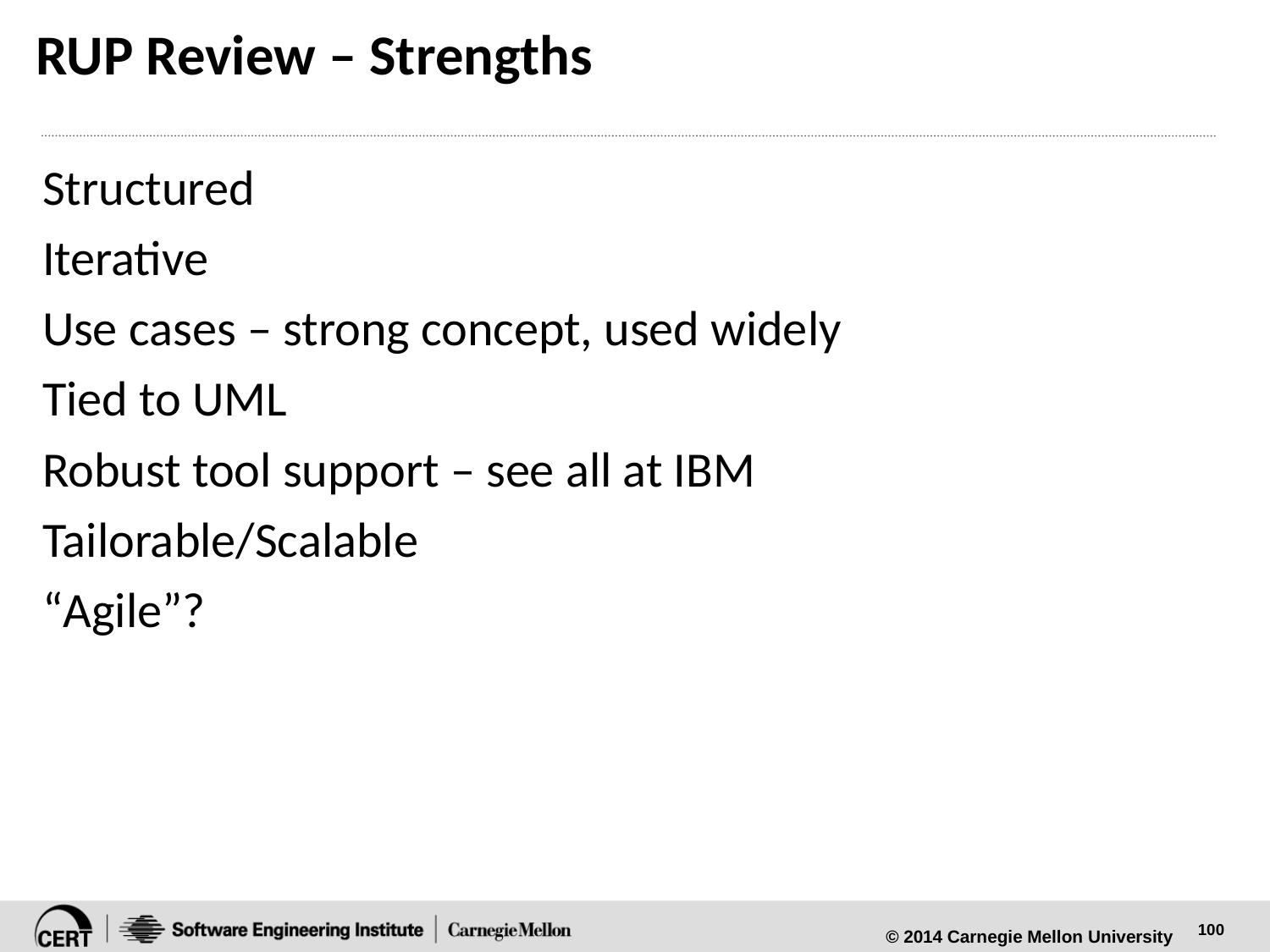

# RUP Review – Strengths
Structured
Iterative
Use cases – strong concept, used widely
Tied to UML
Robust tool support – see all at IBM
Tailorable/Scalable
“Agile”?